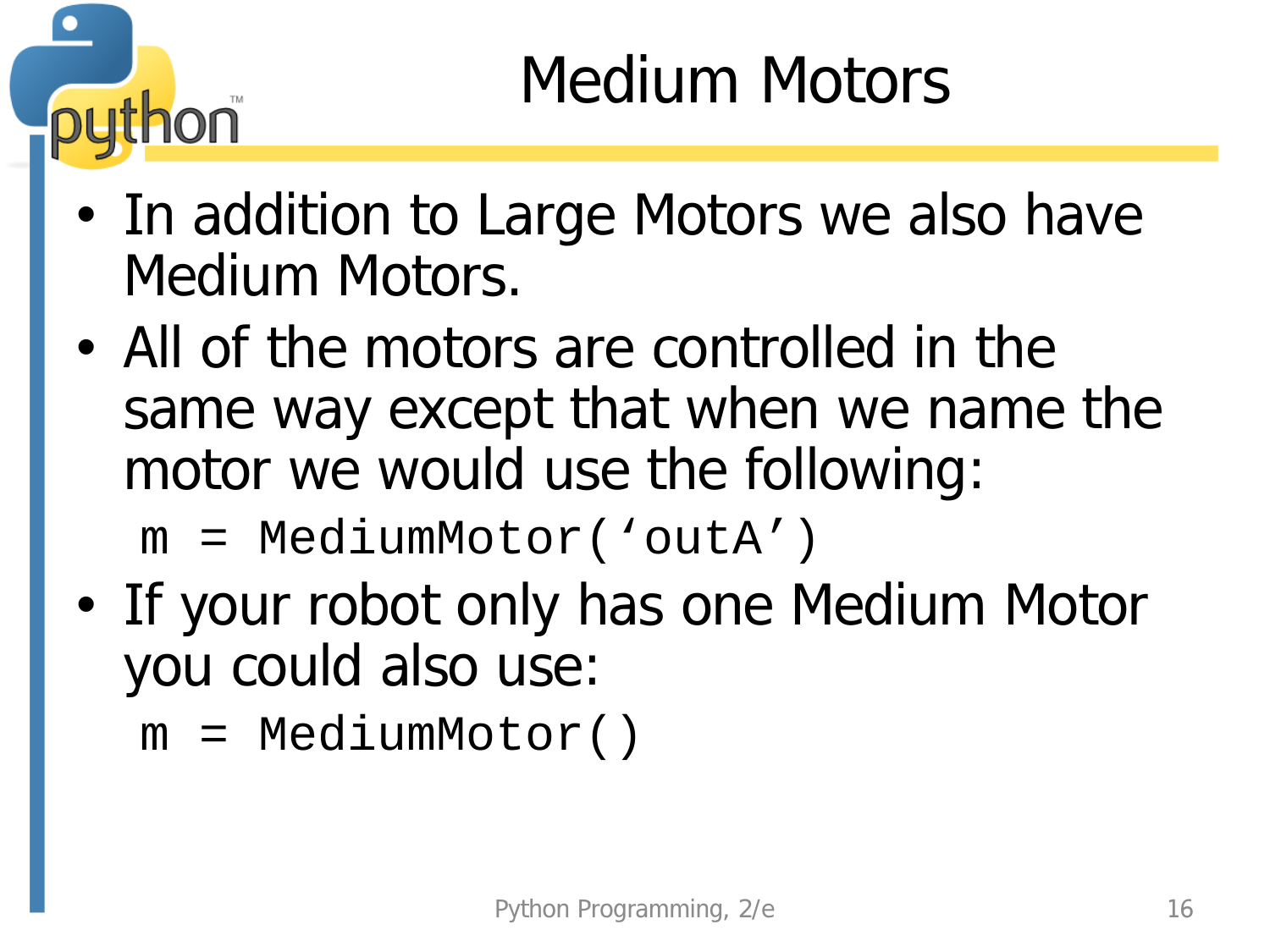

# Medium Motors
In addition to Large Motors we also have Medium Motors.
All of the motors are controlled in the same way except that when we name the motor we would use the following:
m = MediumMotor(‘outA’)
If your robot only has one Medium Motor you could also use:
m = MediumMotor()
Python Programming, 2/e
16